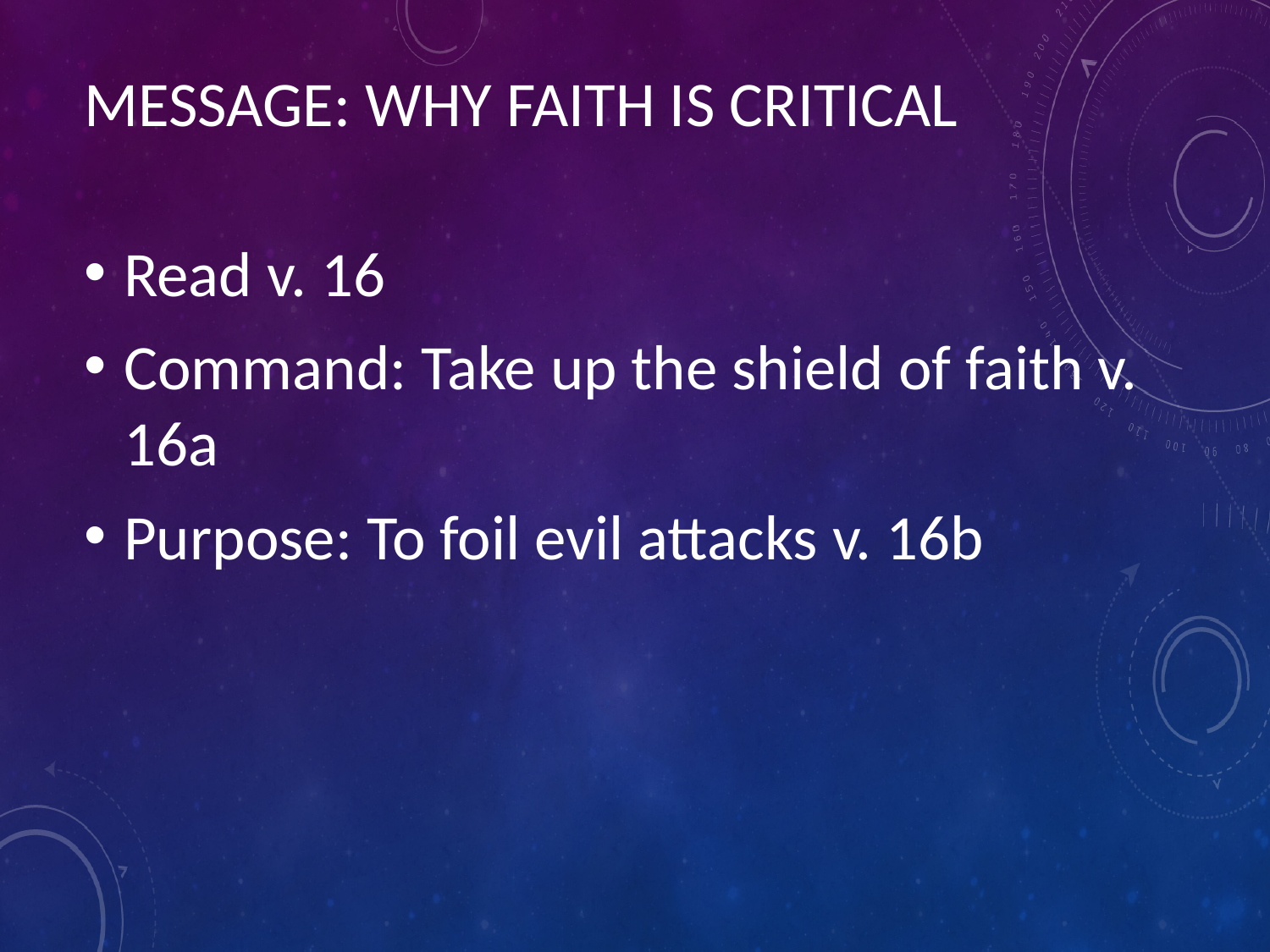

# Message: why faith is critical
Read v. 16
Command: Take up the shield of faith v. 16a
Purpose: To foil evil attacks v. 16b